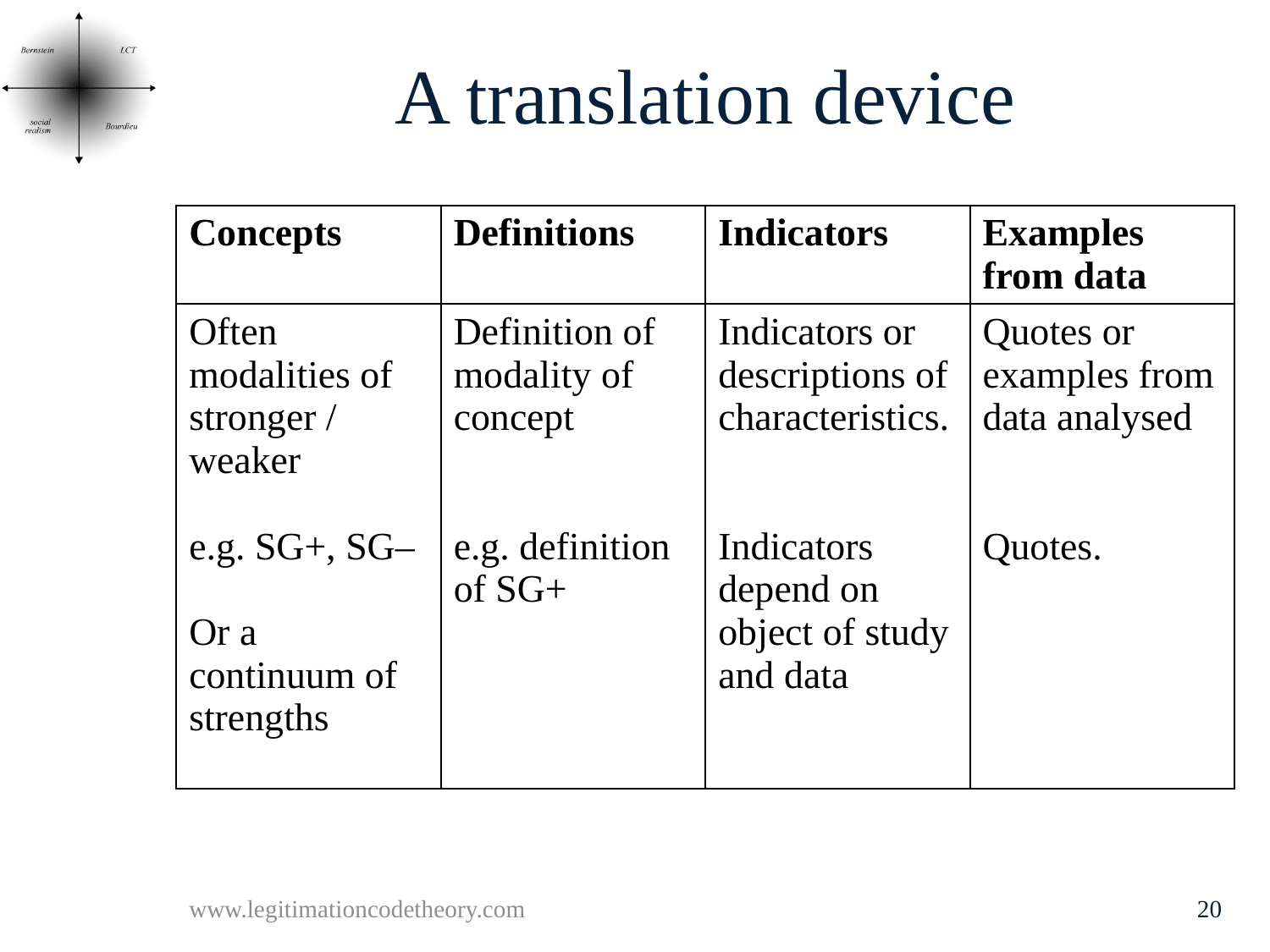

# A translation device

| Concepts | Definitions | Indicators | Examples from data |
| --- | --- | --- | --- |
| Often modalities of stronger / weaker e.g. SG+, SG– Or a continuum of strengths | Definition of modality of concept e.g. definition of SG+ | Indicators or descriptions of characteristics. Indicators depend on object of study and data | Quotes or examples from data analysed Quotes. |
www.legitimationcodetheory.com
20